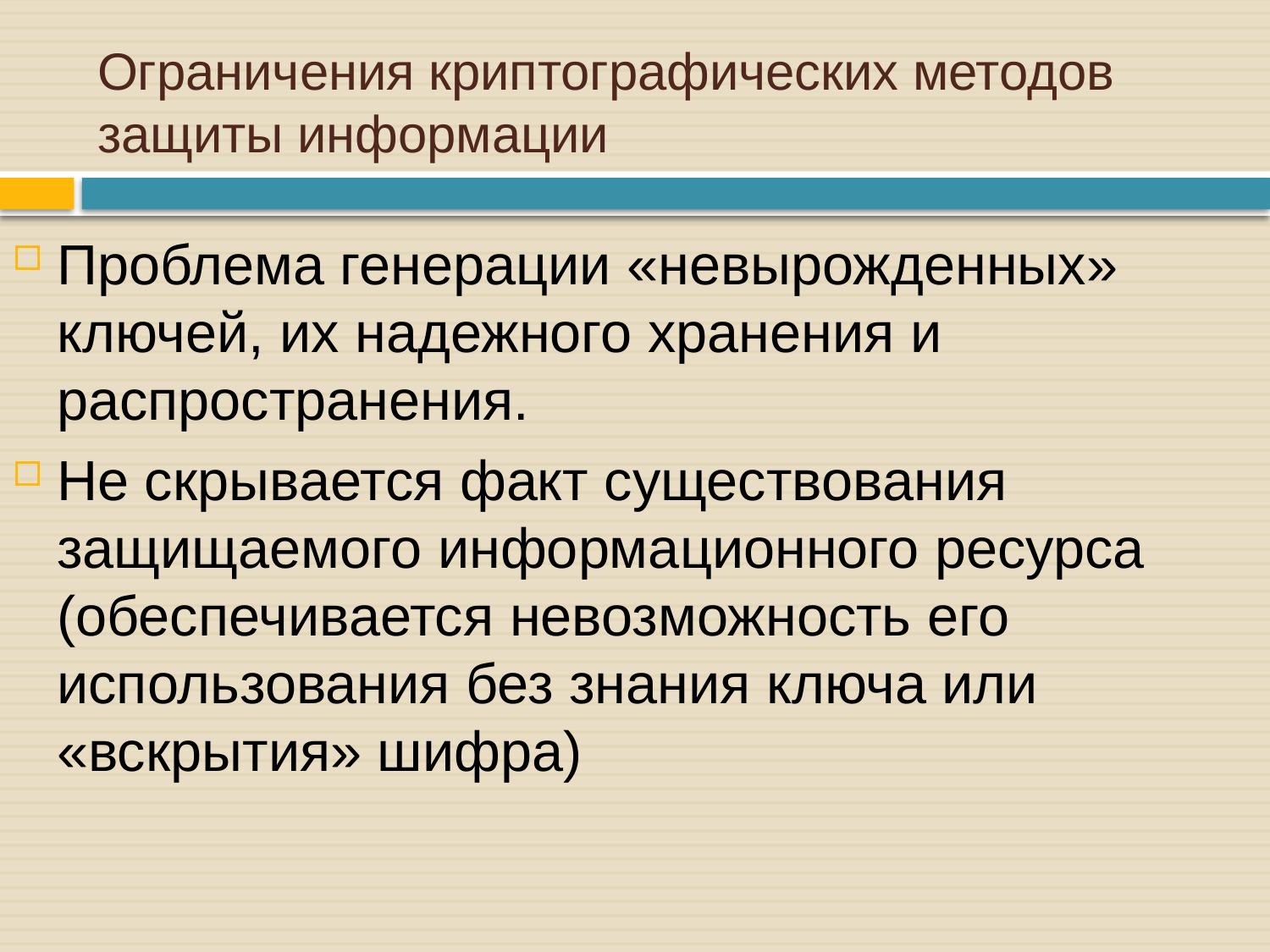

# Ограничения криптографических методов защиты информации
Проблема генерации «невырожденных» ключей, их надежного хранения и распространения.
Не скрывается факт существования защищаемого информационного ресурса (обеспечивается невозможность его использования без знания ключа или «вскрытия» шифра)